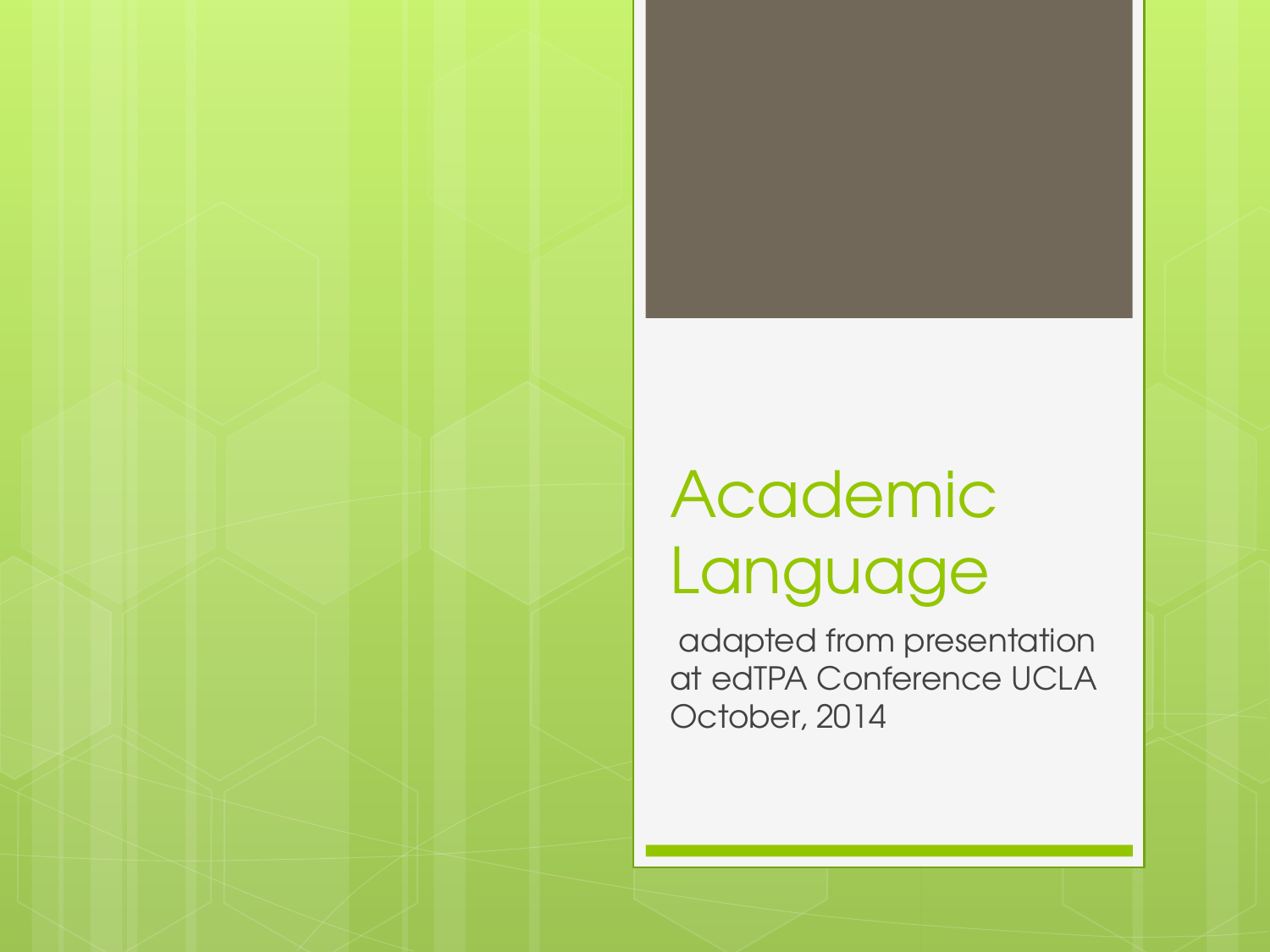

# Academic Language
 adapted from presentation at edTPA Conference UCLA October, 2014